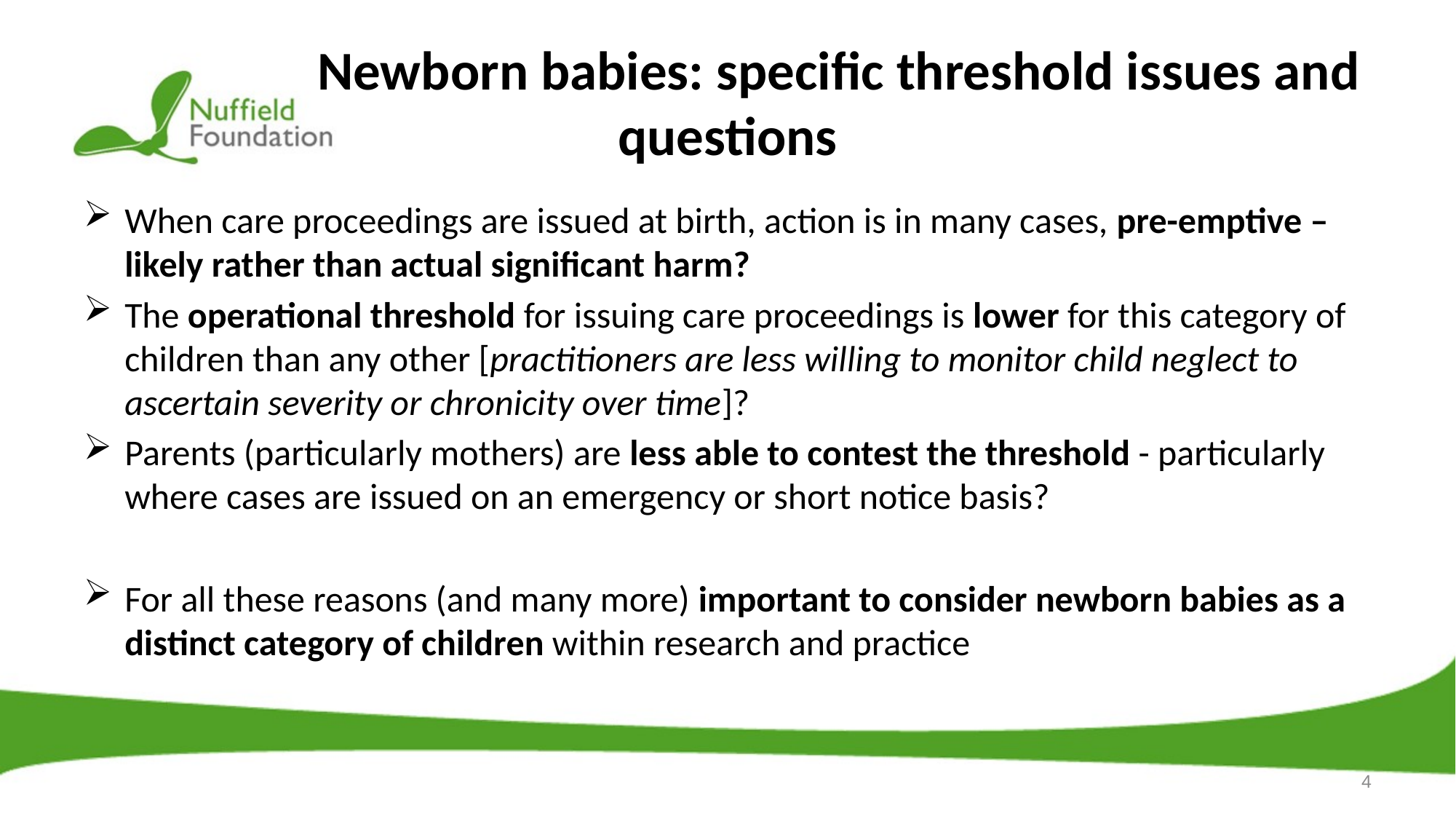

# Newborn babies: specific threshold issues and questions
When care proceedings are issued at birth, action is in many cases, pre-emptive –likely rather than actual significant harm?
The operational threshold for issuing care proceedings is lower for this category of children than any other [practitioners are less willing to monitor child neglect to ascertain severity or chronicity over time]?
Parents (particularly mothers) are less able to contest the threshold - particularly where cases are issued on an emergency or short notice basis?

For all these reasons (and many more) important to consider newborn babies as a distinct category of children within research and practice

4